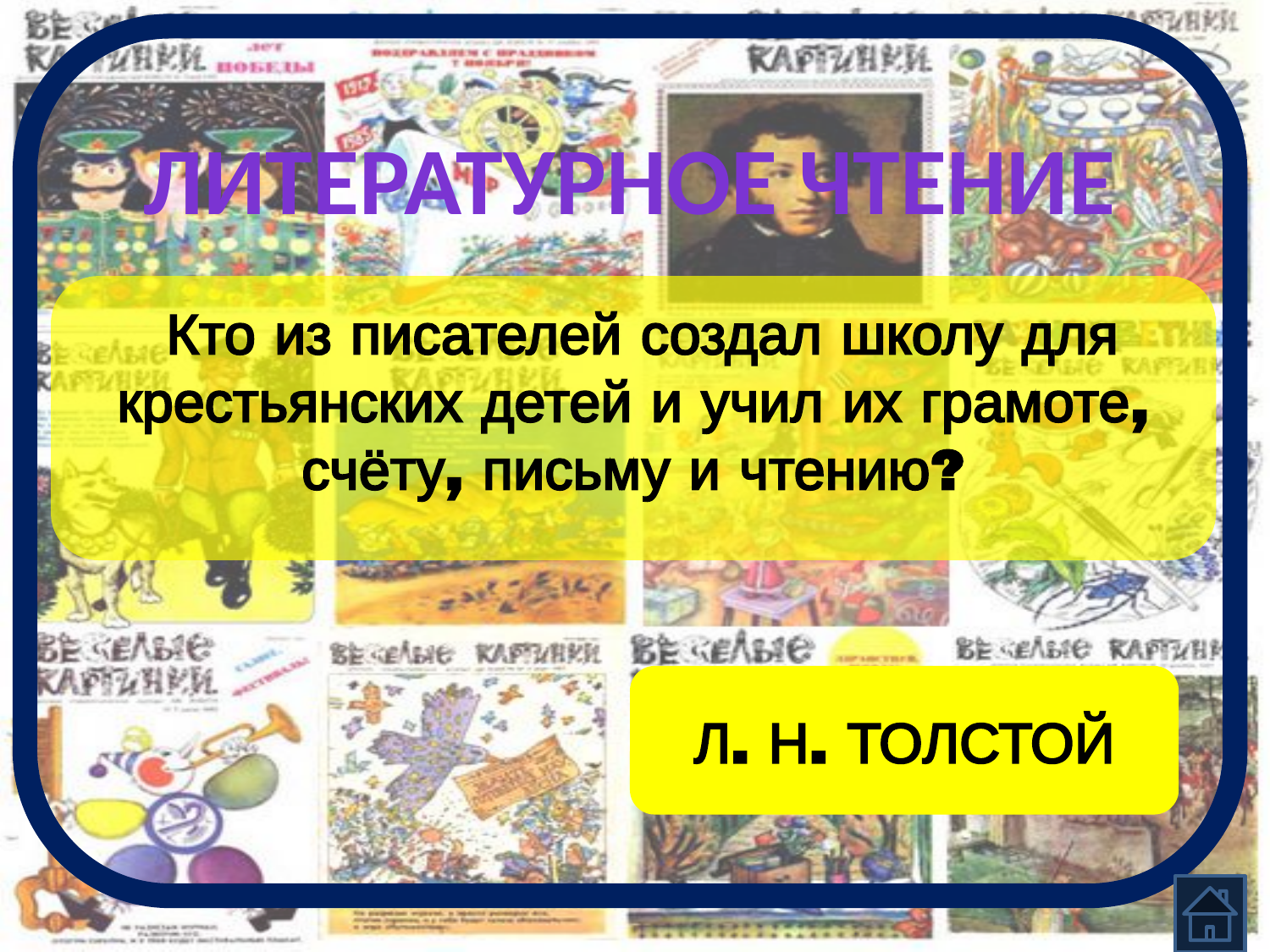

ЛИТЕРАТУРНОЕ ЧТЕНИЕ

 Кто из писателей создал школу для крестьянских детей и учил их грамоте, счёту, письму и чтению?

Л. Н. ТОЛСТОЙ